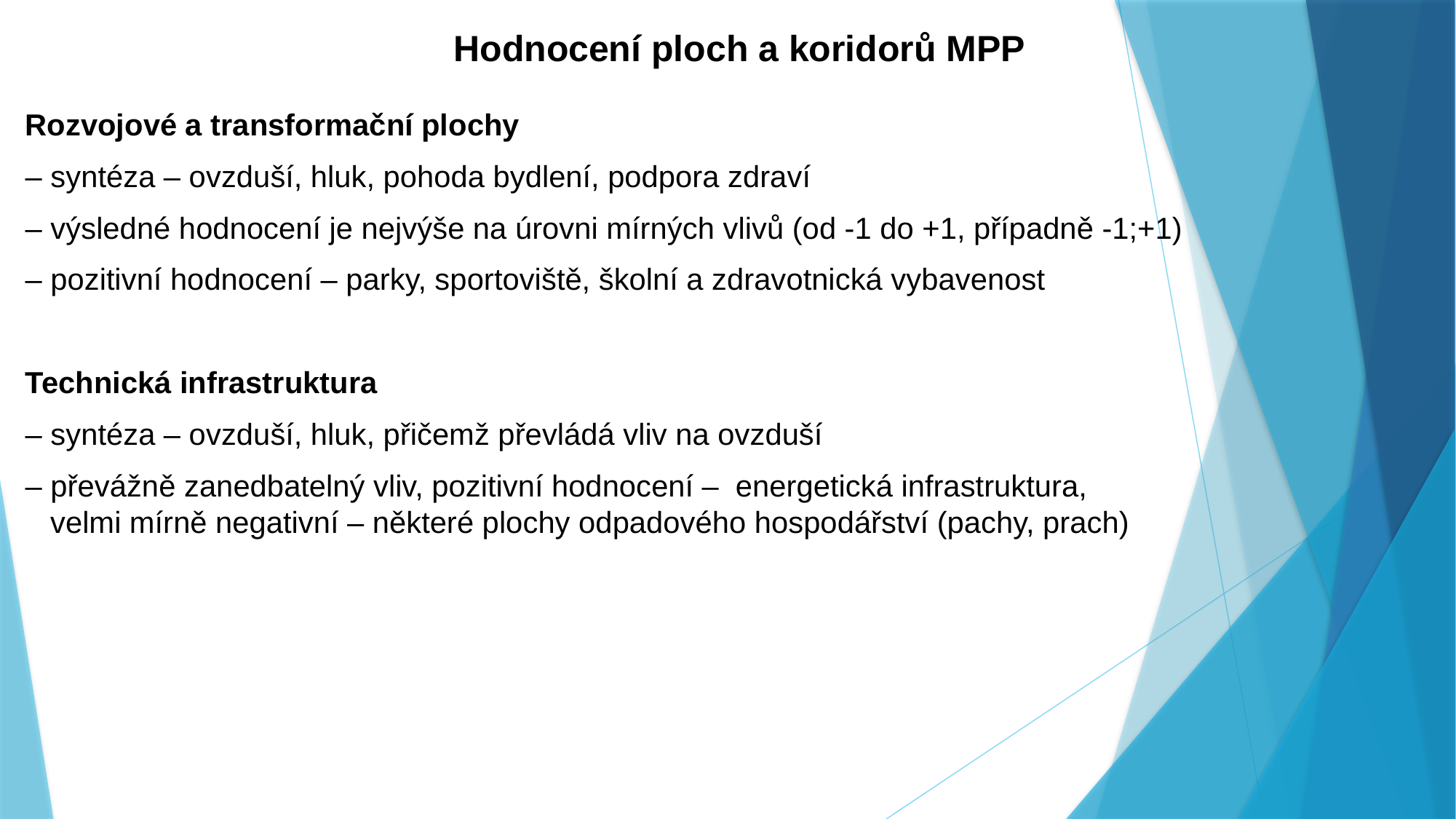

# Hodnocení ploch a koridorů MPP
Rozvojové a transformační plochy
– syntéza – ovzduší, hluk, pohoda bydlení, podpora zdraví
– výsledné hodnocení je nejvýše na úrovni mírných vlivů (od -1 do +1, případně -1;+1)
– pozitivní hodnocení – parky, sportoviště, školní a zdravotnická vybavenost

Technická infrastruktura
– syntéza – ovzduší, hluk, přičemž převládá vliv na ovzduší
– převážně zanedbatelný vliv, pozitivní hodnocení –  energetická infrastruktura,
   velmi mírně negativní – některé plochy odpadového hospodářství (pachy, prach)